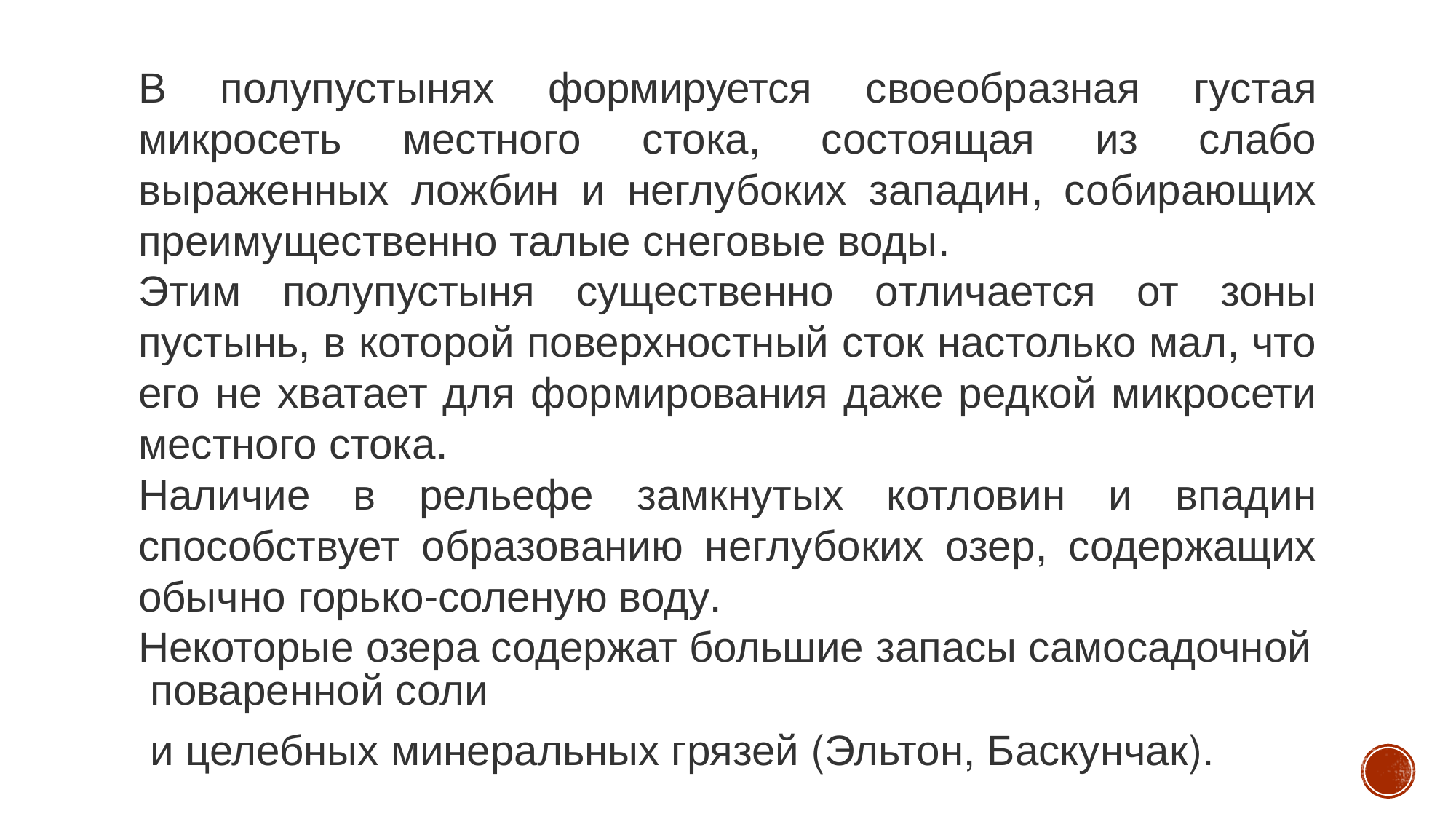

В полупустынях формируется своеобразная густая микросеть местного стока, состоящая из слабо выраженных ложбин и неглубоких западин, собирающих преимущественно талые снеговые воды.
Этим полупустыня существенно отличается от зоны пустынь, в которой поверхностный сток настолько мал, что его не хватает для формирования даже редкой микросети местного стока.
Наличие в рельефе замкнутых котловин и впадин способствует образованию неглубоких озер, содержащих обычно горько-соленую воду.
Некоторые озера содержат большие запасы самосадочной поваренной соли и целебных минеральных грязей (Эльтон, Баскунчак).